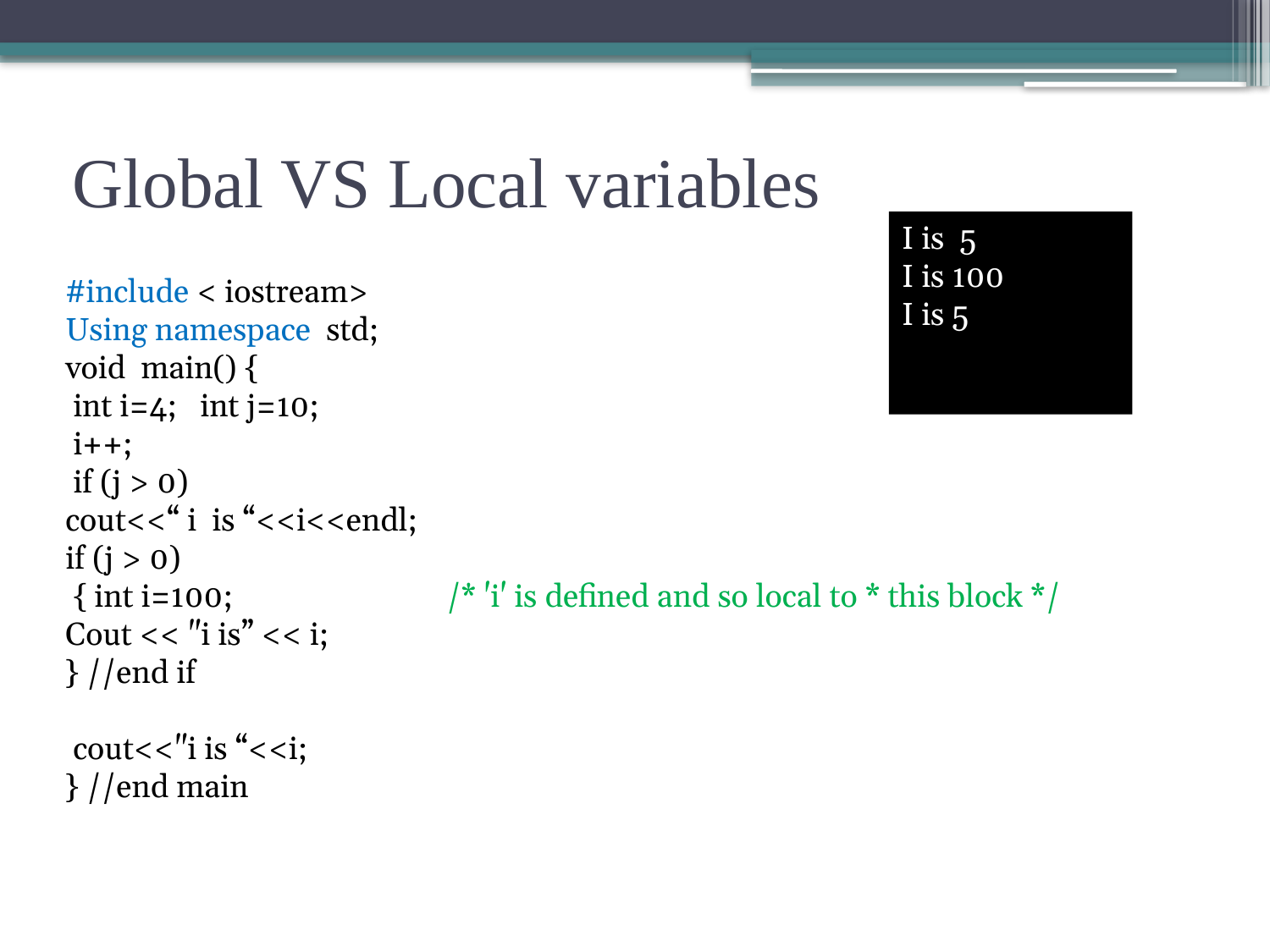

# Global VS Local variables
I is  5
I is 100
I is 5

#include < iostream>
Using namespace  std;
void  main() {
 int i=4;   int j=10;
 i++;
 if (j > 0)
cout<<“ i  is “<<i<<endl;
if (j > 0)
 { int i=100; 		/* 'i' is defined and so local to * this block */
Cout << "i is” << i;
} //end if

 cout<<"i is “<<i;
} //end main